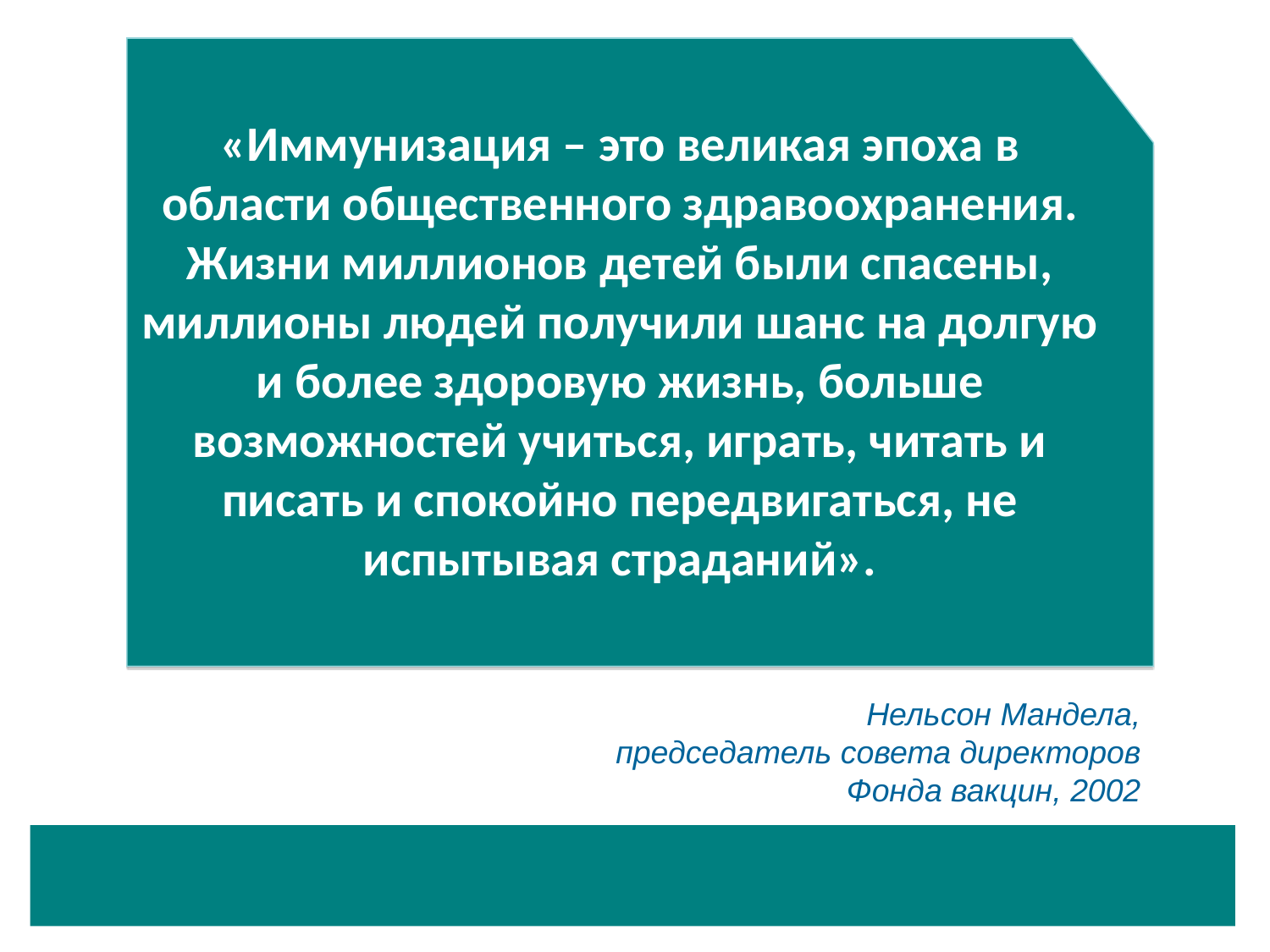

«Иммунизация – это великая эпоха в области общественного здравоохранения. Жизни миллионов детей были спасены, миллионы людей получили шанс на долгую и более здоровую жизнь, больше возможностей учиться, играть, читать и писать и спокойно передвигаться, не испытывая страданий».

“

“

Нельсон Мандела,
председатель совета директоров Фонда вакцин, 2002